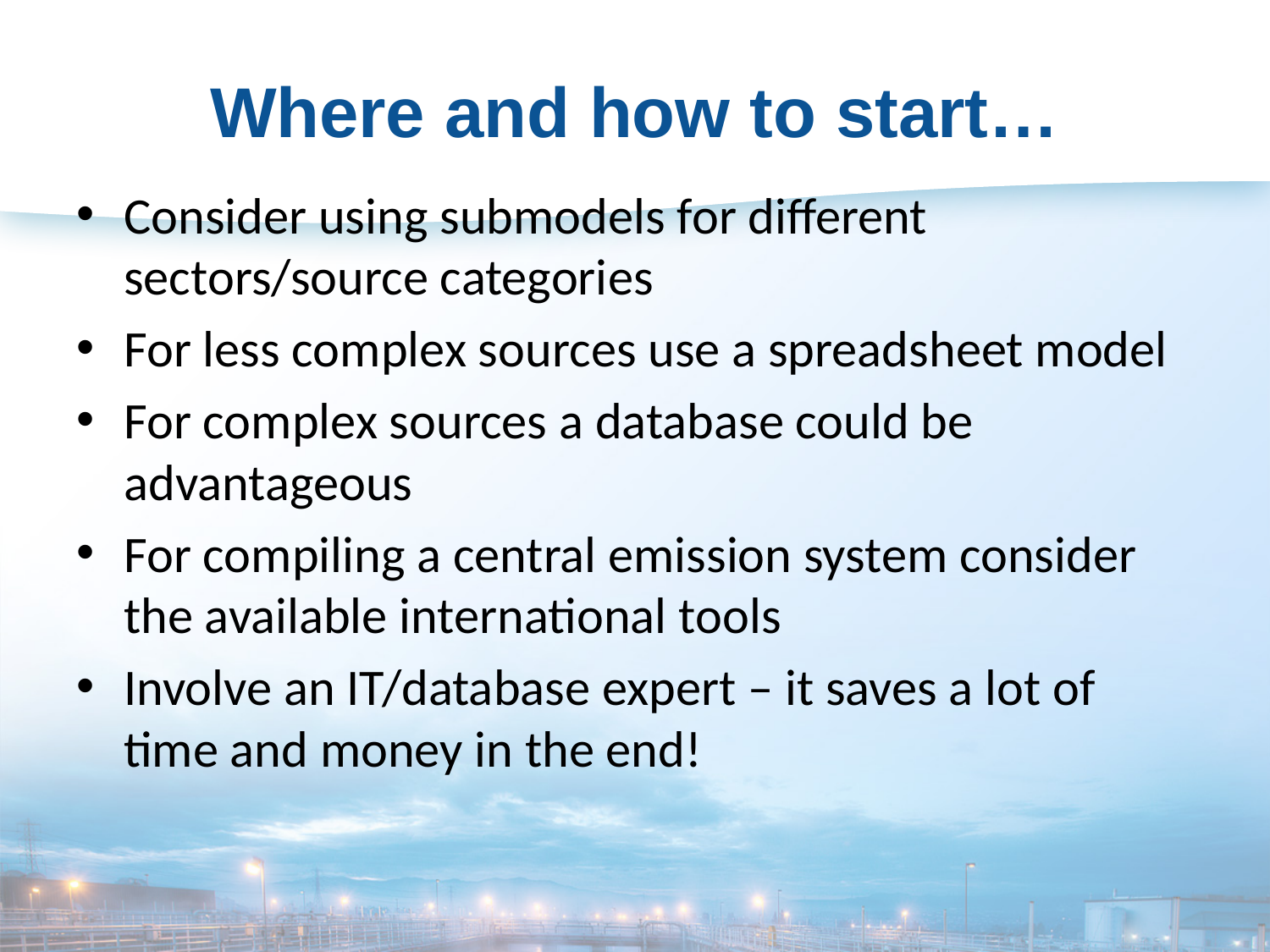

# Where and how to start…
Consider using submodels for different sectors/source categories
For less complex sources use a spreadsheet model
For complex sources a database could be advantageous
For compiling a central emission system consider the available international tools
Involve an IT/database expert – it saves a lot of time and money in the end!